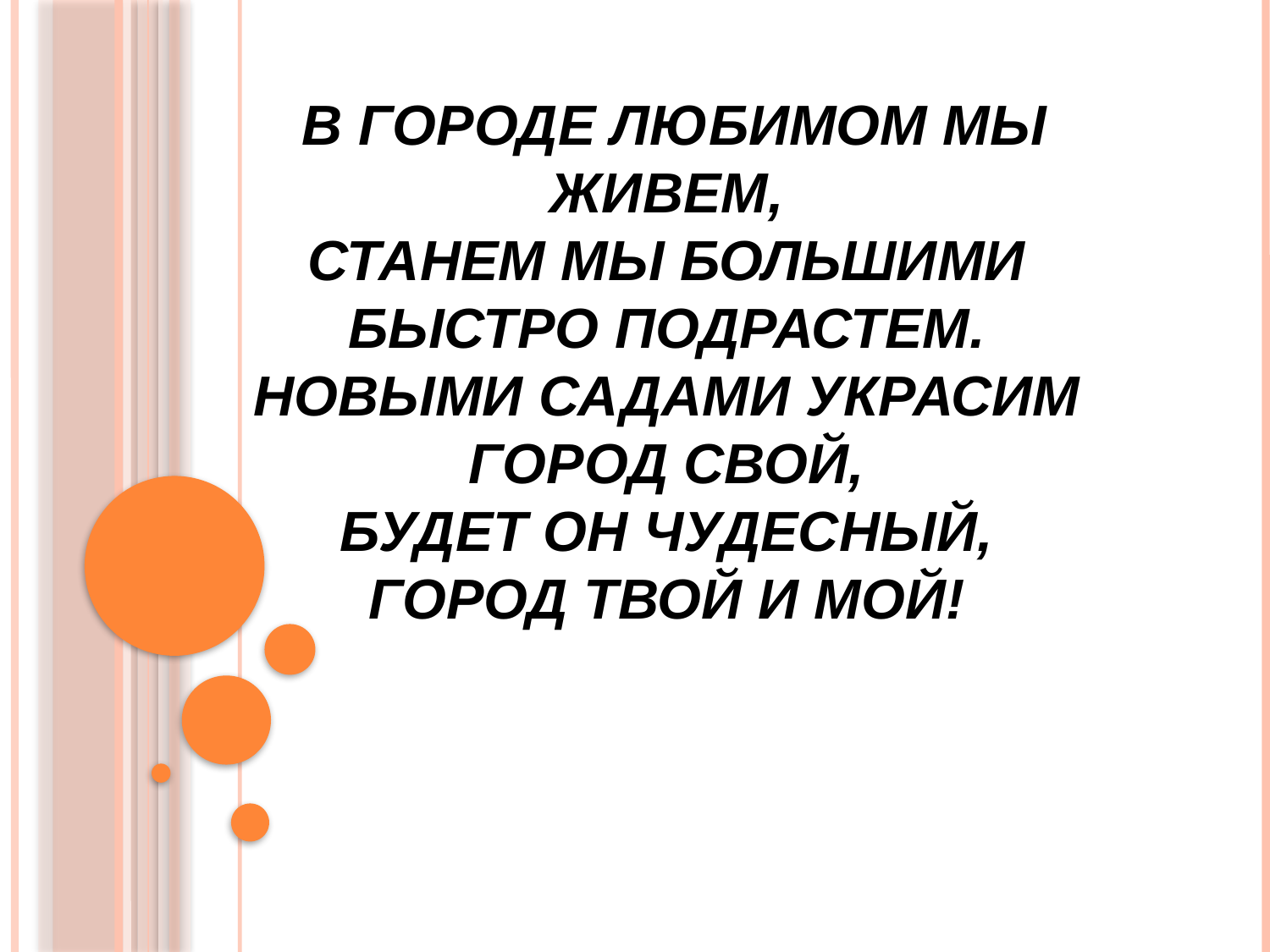

# В городе любимом мы живем, Станем мы большими Быстро подрастем. Новыми садами украсим город свой, Будет он чудесный, Город твой и мой!